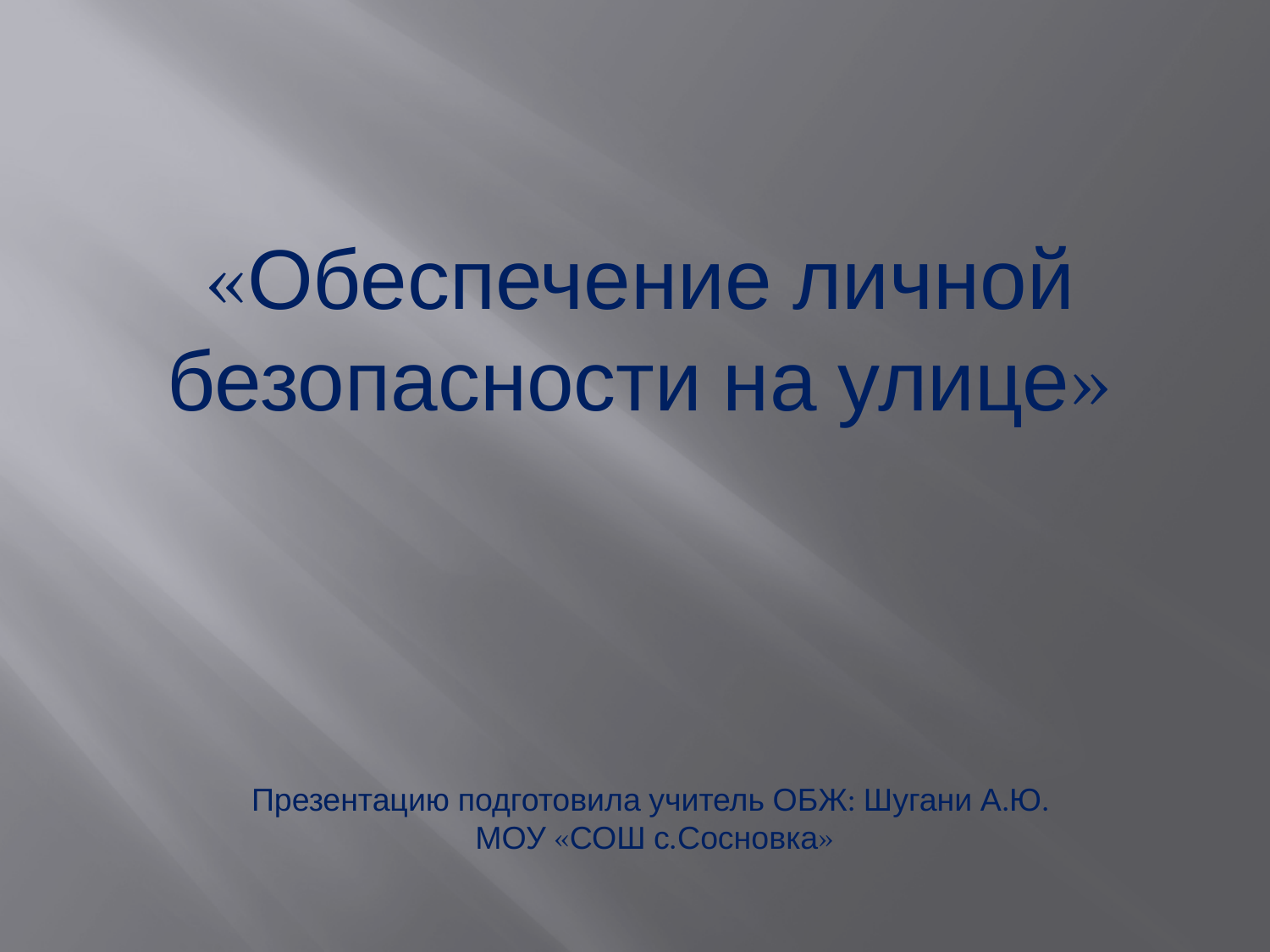

«Обеспечение личной безопасности на улице»
Презентацию подготовила учитель ОБЖ: Шугани А.Ю.
МОУ «СОШ с.Сосновка»